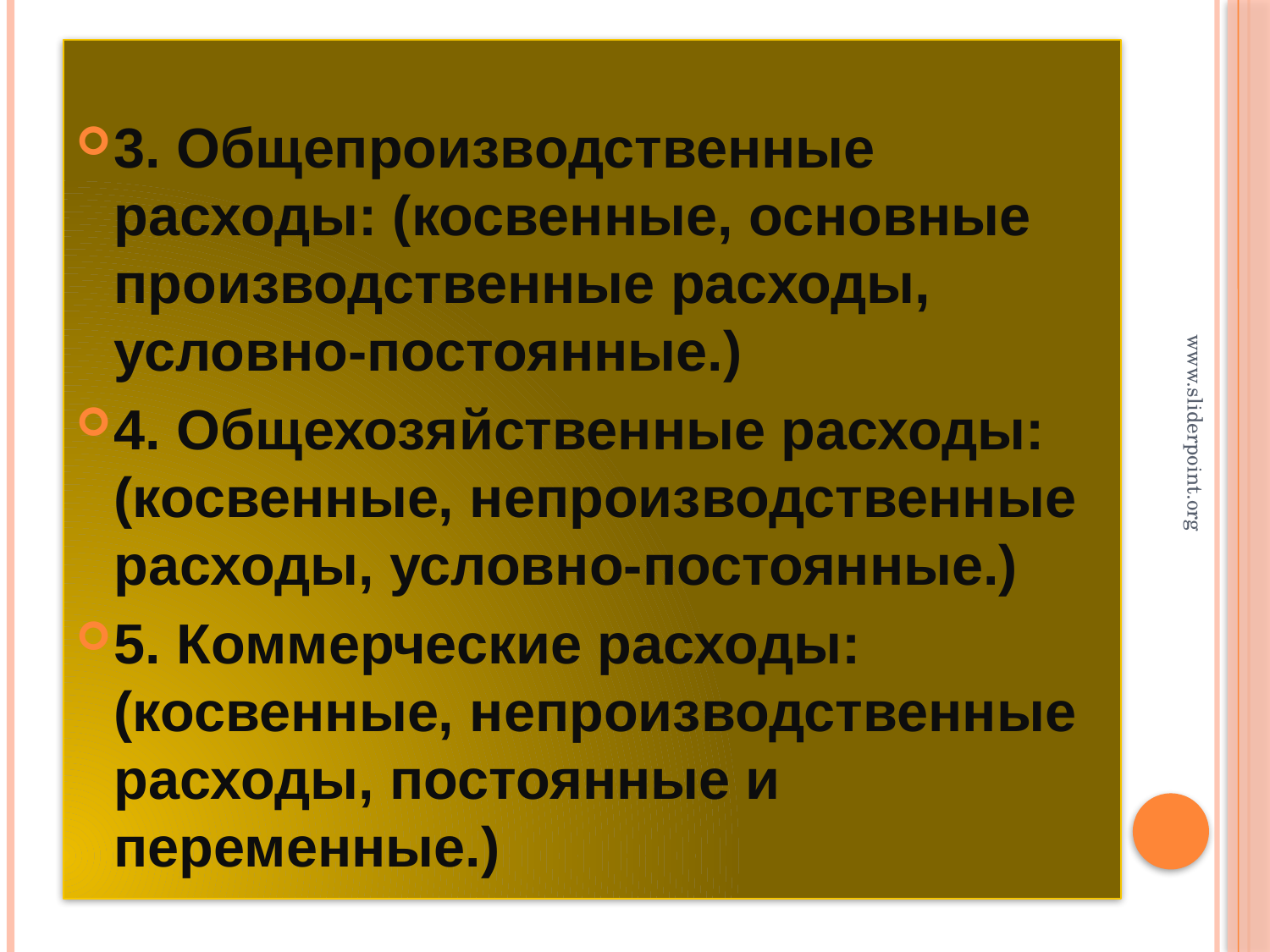

#

3. Общепроизводственные расходы: (косвенные, основные производственные расходы, условно-постоянные.)
4. Общехозяйственные расходы: (косвенные, непроизводственные расходы, условно-постоянные.)
5. Коммерческие расходы: (косвенные, непроизводственные расходы, постоянные и переменные.)

www.sliderpoint.org